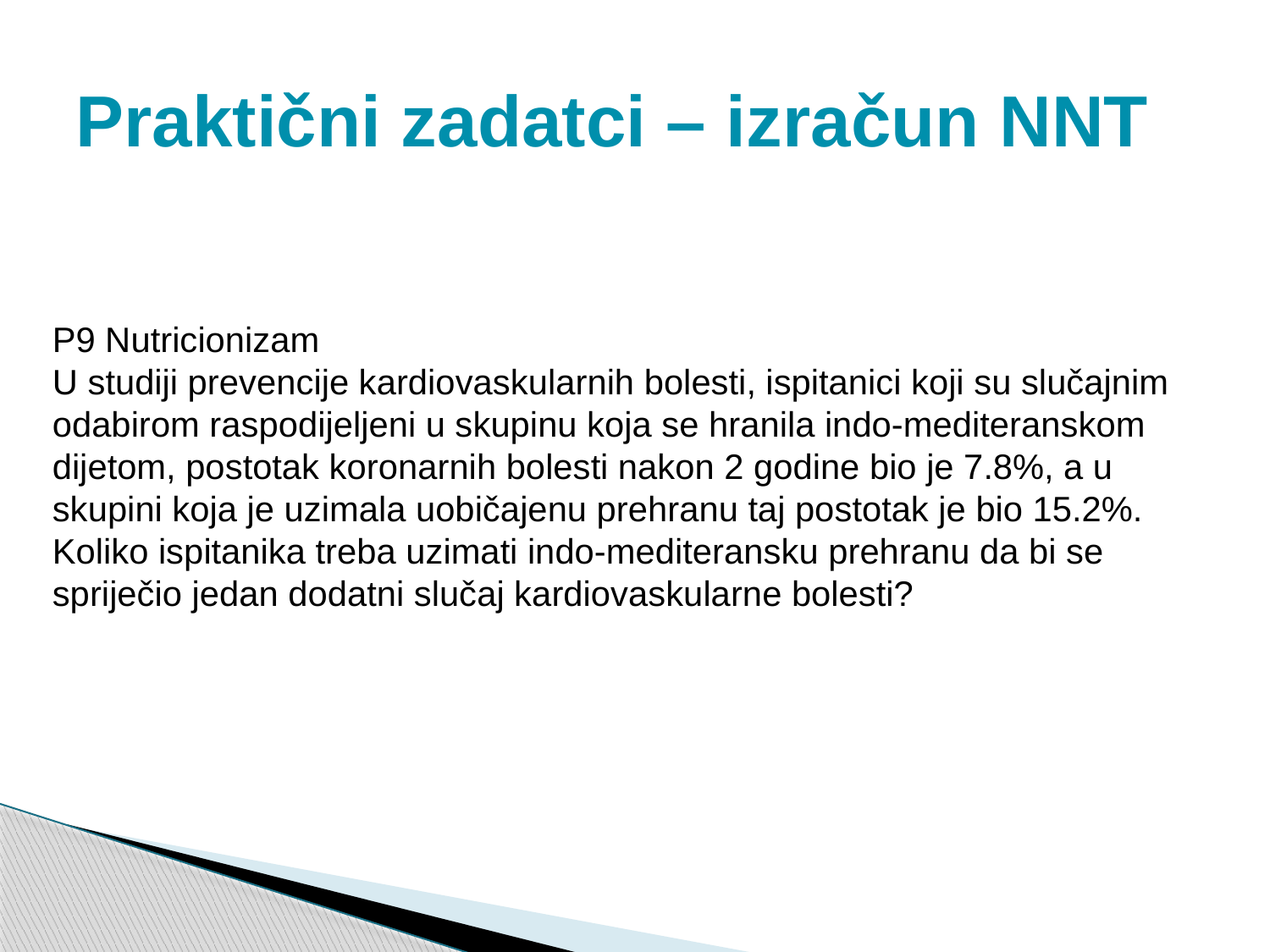

# Praktični zadatci – izračun NNT
P9 Nutricionizam
U studiji prevencije kardiovaskularnih bolesti, ispitanici koji su slučajnim odabirom raspodijeljeni u skupinu koja se hranila indo-mediteranskom dijetom, postotak koronarnih bolesti nakon 2 godine bio je 7.8%, a u skupini koja je uzimala uobičajenu prehranu taj postotak je bio 15.2%. Koliko ispitanika treba uzimati indo-mediteransku prehranu da bi se spriječio jedan dodatni slučaj kardiovaskularne bolesti?